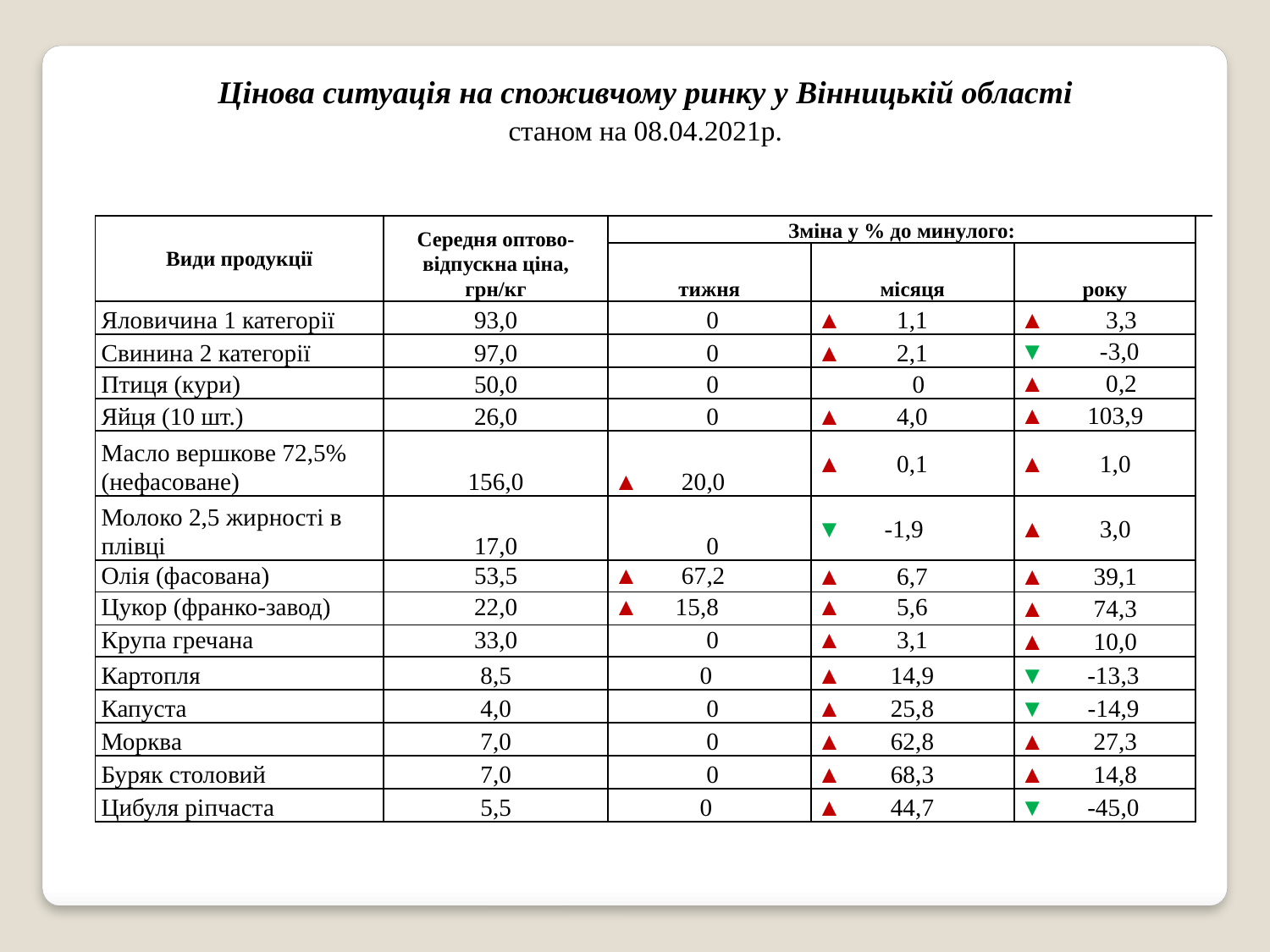

Цінова ситуація на споживчому ринку у Вінницькій області
станом на 08.04.2021р.
|  |  |  |  |  |  |
| --- | --- | --- | --- | --- | --- |
| Види продукції | Середня оптово-відпускна ціна, грн/кг | Зміна у % до минулого: |  |  |  |
|  |  | тижня | місяця | року |  |
| Яловичина 1 категорії | 93,0 | 0 | ▲ 1,1 | ▲ 3,3 |  |
| Свинина 2 категорії | 97,0 | 0 | ▲ 2,1 | ▼ -3,0 |  |
| Птиця (кури) | 50,0 | 0 | 0 | ▲ 0,2 |  |
| Яйця (10 шт.) | 26,0 | 0 | ▲ 4,0 | ▲ 103,9 |  |
| Масло вершкове 72,5% (нефасоване) | 156,0 | ▲ 20,0 | ▲ 0,1 | ▲ 1,0 |  |
| Молоко 2,5 жирності в плівці | 17,0 | 0 | ▼ -1,9 | ▲ 3,0 |  |
| Олія (фасована) | 53,5 | ▲ 67,2 | ▲ 6,7 | ▲ 39,1 |  |
| Цукор (франко-завод) | 22,0 | ▲ 15,8 | ▲ 5,6 | ▲ 74,3 |  |
| Крупа гречана | 33,0 | 0 | ▲ 3,1 | ▲ 10,0 |  |
| Картопля | 8,5 | 0 | ▲ 14,9 | ▼ -13,3 |  |
| Капуста | 4,0 | 0 | ▲ 25,8 | ▼ -14,9 |  |
| Морква | 7,0 | 0 | ▲ 62,8 | ▲ 27,3 |  |
| Буряк столовий | 7,0 | 0 | ▲ 68,3 | ▲ 14,8 |  |
| Цибуля ріпчаста | 5,5 | 0 | ▲ 44,7 | ▼ -45,0 |  |